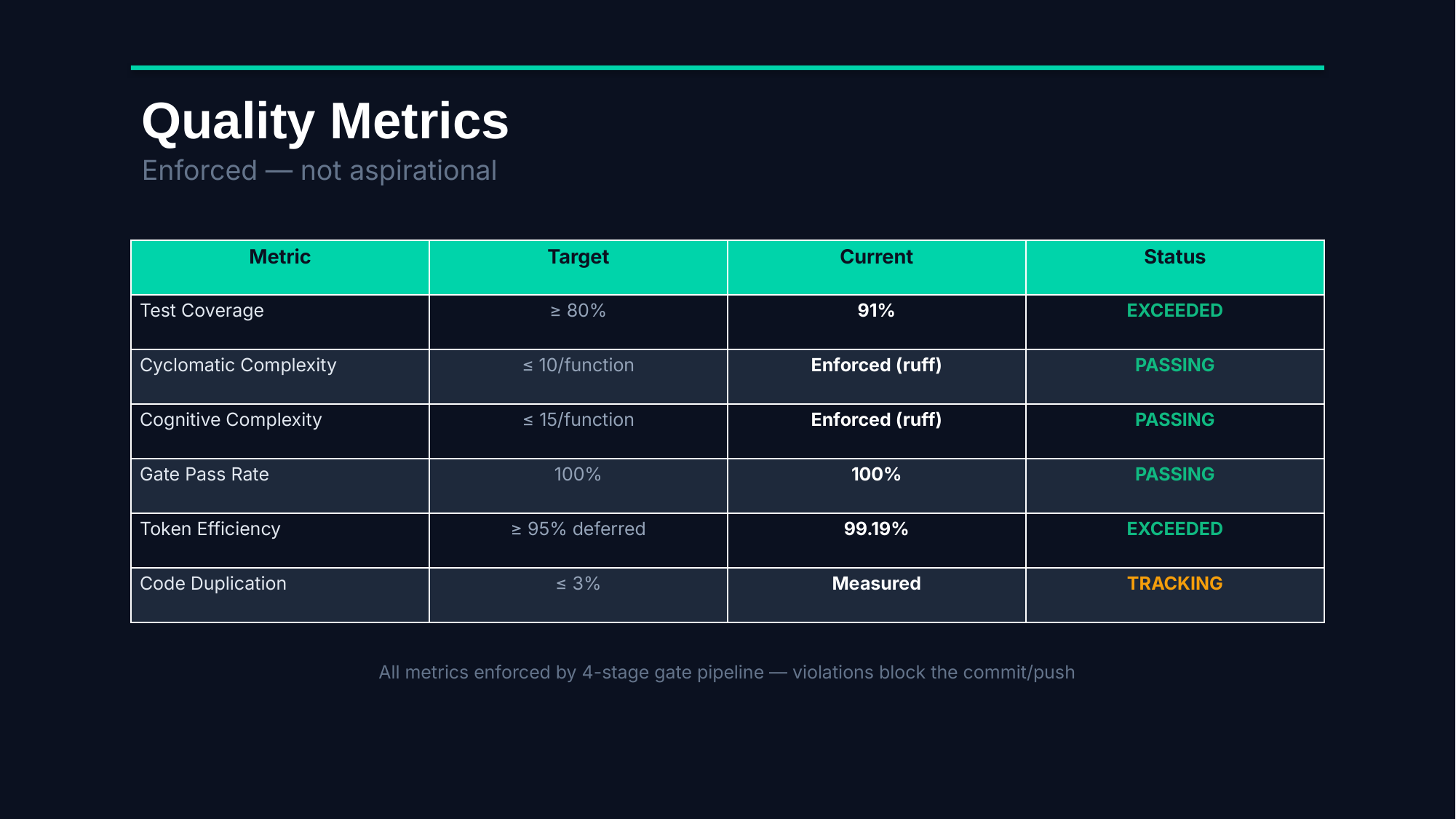

Quality Metrics
Enforced — not aspirational
| Metric | Target | Current | Status |
| --- | --- | --- | --- |
| Test Coverage | ≥ 80% | 91% | EXCEEDED |
| Cyclomatic Complexity | ≤ 10/function | Enforced (ruff) | PASSING |
| Cognitive Complexity | ≤ 15/function | Enforced (ruff) | PASSING |
| Gate Pass Rate | 100% | 100% | PASSING |
| Token Efficiency | ≥ 95% deferred | 99.19% | EXCEEDED |
| Code Duplication | ≤ 3% | Measured | TRACKING |
All metrics enforced by 4-stage gate pipeline — violations block the commit/push